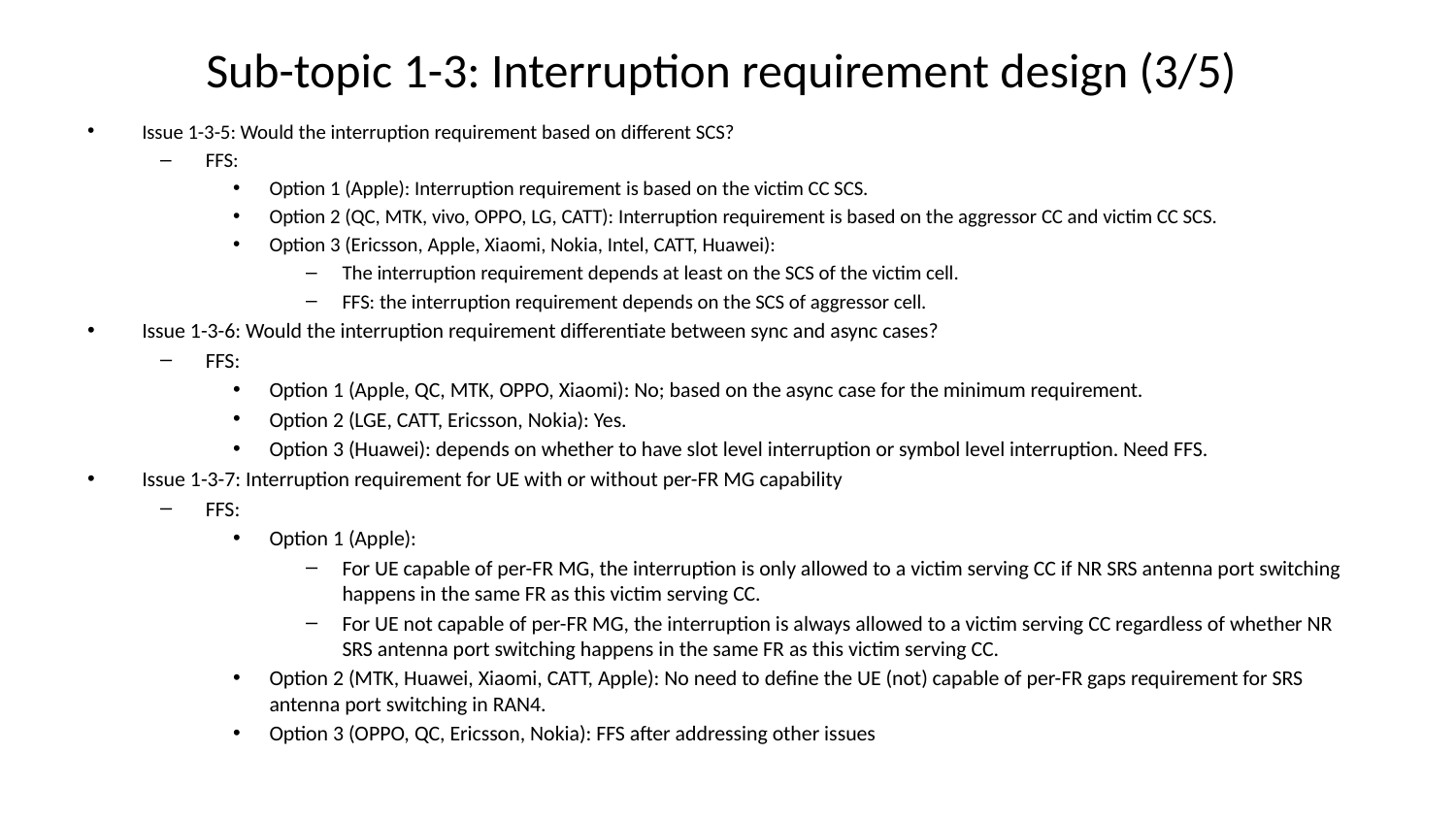

# Sub-topic 1-3: Interruption requirement design (3/5)
Issue 1-3-5: Would the interruption requirement based on different SCS?
FFS:
Option 1 (Apple): Interruption requirement is based on the victim CC SCS.
Option 2 (QC, MTK, vivo, OPPO, LG, CATT): Interruption requirement is based on the aggressor CC and victim CC SCS.
Option 3 (Ericsson, Apple, Xiaomi, Nokia, Intel, CATT, Huawei):
The interruption requirement depends at least on the SCS of the victim cell.
FFS: the interruption requirement depends on the SCS of aggressor cell.
Issue 1-3-6: Would the interruption requirement differentiate between sync and async cases?
FFS:
Option 1 (Apple, QC, MTK, OPPO, Xiaomi): No; based on the async case for the minimum requirement.
Option 2 (LGE, CATT, Ericsson, Nokia): Yes.
Option 3 (Huawei): depends on whether to have slot level interruption or symbol level interruption. Need FFS.
Issue 1-3-7: Interruption requirement for UE with or without per-FR MG capability
FFS:
Option 1 (Apple):
For UE capable of per-FR MG, the interruption is only allowed to a victim serving CC if NR SRS antenna port switching happens in the same FR as this victim serving CC.
For UE not capable of per-FR MG, the interruption is always allowed to a victim serving CC regardless of whether NR SRS antenna port switching happens in the same FR as this victim serving CC.
Option 2 (MTK, Huawei, Xiaomi, CATT, Apple): No need to define the UE (not) capable of per-FR gaps requirement for SRS antenna port switching in RAN4.
Option 3 (OPPO, QC, Ericsson, Nokia): FFS after addressing other issues